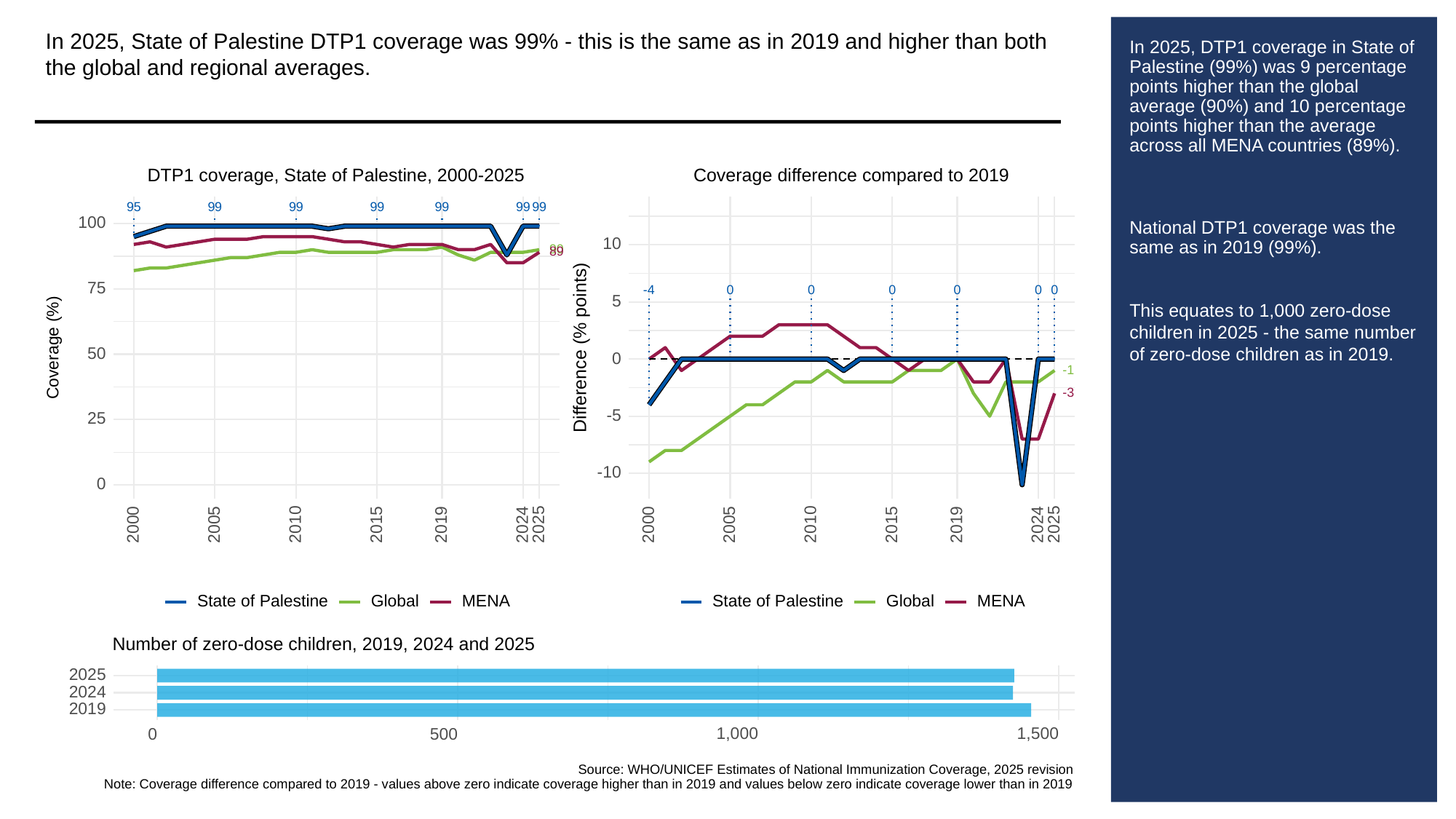

In 2025, State of Palestine DTP1 coverage was 99% - this is the same as in 2019 and higher than both the global and regional averages.
# In 2025, DTP1 coverage in State of Palestine (99%) was 9 percentage points higher than the global average (90%) and 10 percentage points higher than the average across all MENA countries (89%).

National DTP1 coverage was the same as in 2019 (99%).

This equates to 1,000 zero-dose children in 2025 - the same number of zero-dose children as in 2019.

DTP1 coverage, State of Palestine, 2000-2025
Coverage difference compared to 2019

95
99
99
99
99
99
99

100

10

90

89

75
0
0
0
0
0
0
-4

5

Difference (% points)
Coverage (%)
50
0

-1

-3
-5
25

-10

0

2000
2005
2010
2015
2019
2024
2025
2000
2005
2010
2015
2019
2024
2025
State of Palestine
Global
State of Palestine
Global
MENA
MENA

Number of zero-dose children, 2019, 2024 and 2025

2025

2024

2019

1,000
1,500
0
500
Source: WHO/UNICEF Estimates of National Immunization Coverage, 2025 revision
Note: Coverage difference compared to 2019 - values above zero indicate coverage higher than in 2019 and values below zero indicate coverage lower than in 2019